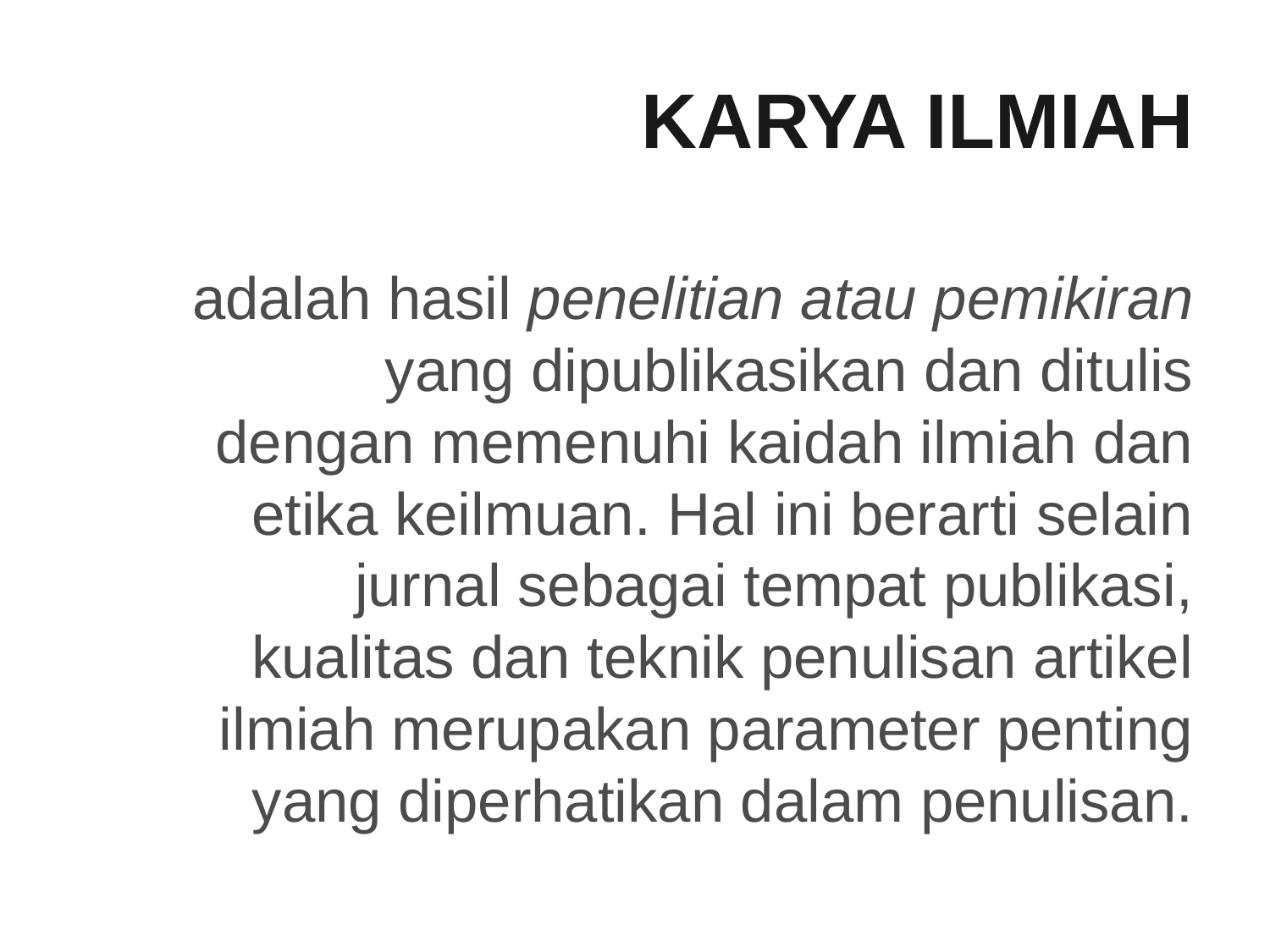

# KARYA ILMIAH
adalah hasil penelitian atau pemikiran yang dipublikasikan dan ditulis dengan memenuhi kaidah ilmiah dan etika keilmuan. Hal ini berarti selain jurnal sebagai tempat publikasi, kualitas dan teknik penulisan artikel ilmiah merupakan parameter penting yang diperhatikan dalam penulisan.